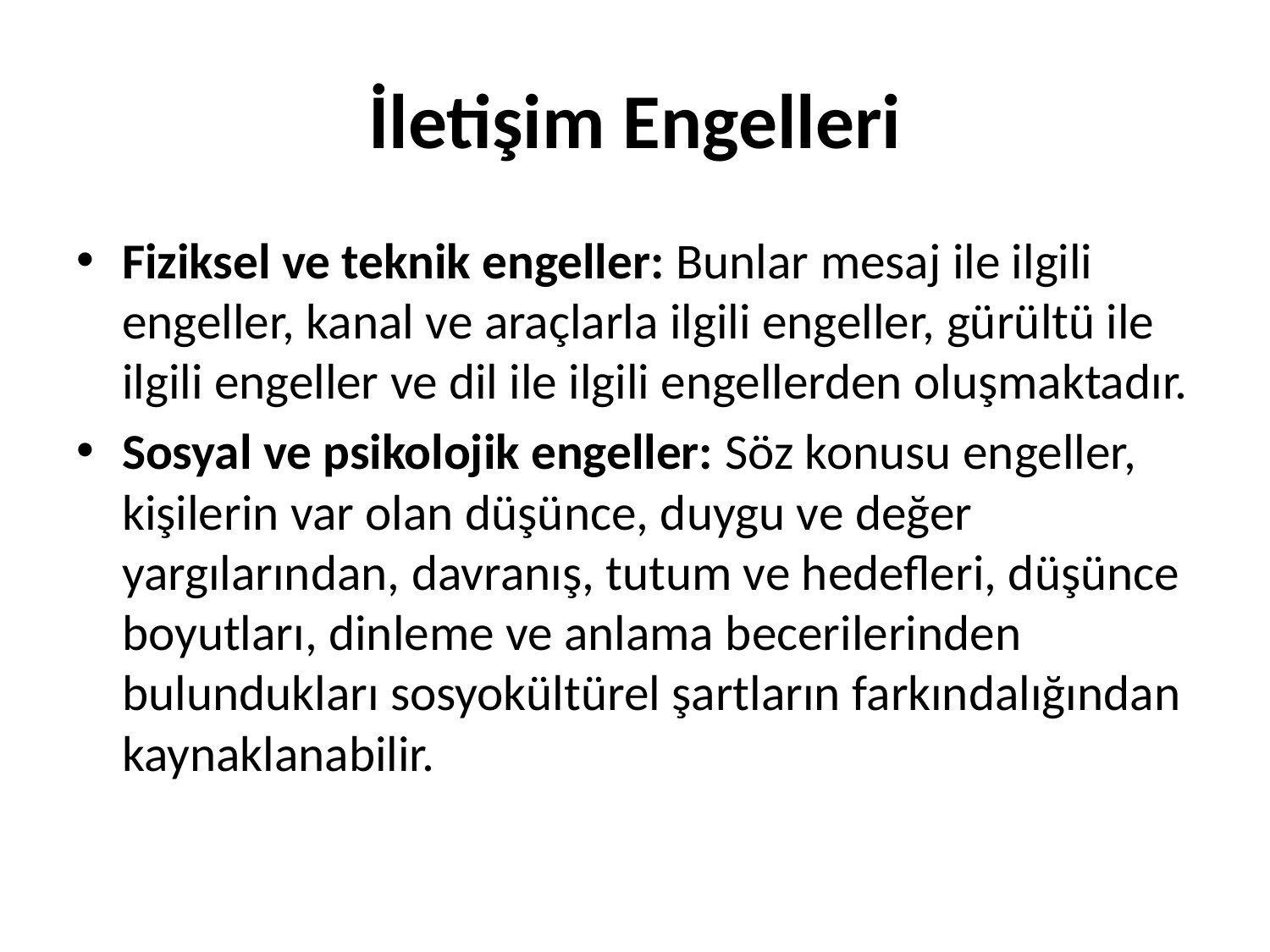

# İletişim Engelleri
Fiziksel ve teknik engeller: Bunlar mesaj ile ilgili engeller, kanal ve araçlarla ilgili engeller, gürültü ile ilgili engeller ve dil ile ilgili engellerden oluşmaktadır.
Sosyal ve psikolojik engeller: Söz konusu engeller, kişilerin var olan düşünce, duygu ve değer yargılarından, davranış, tutum ve hedefleri, düşünce boyutları, dinleme ve anlama becerilerinden bulundukları sosyokültürel şartların farkındalığından kaynaklanabilir.